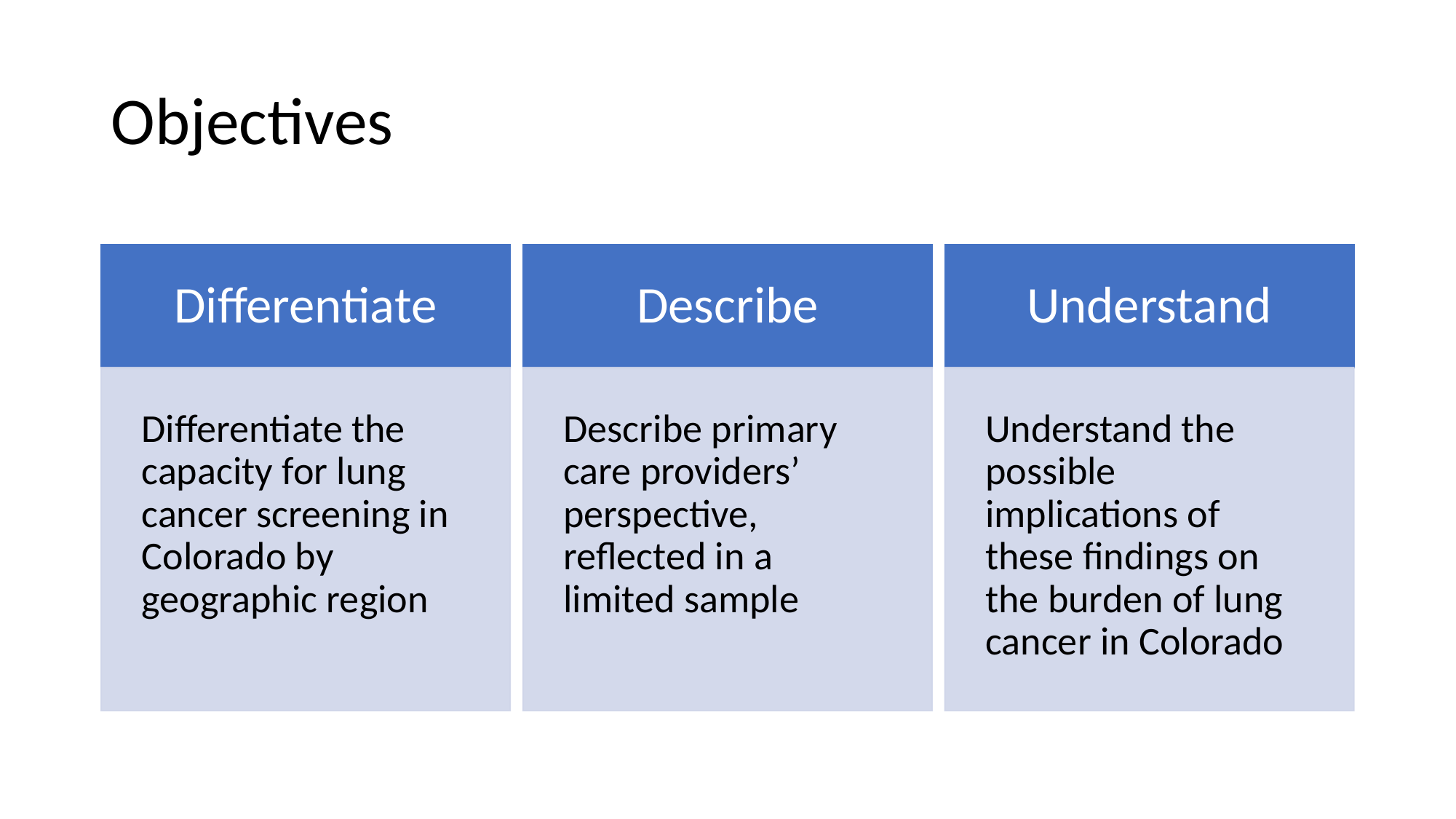

# Objectives
Differentiate
Differentiate the capacity for lung cancer screening in Colorado by geographic region
Describe
Describe primary care providers’ perspective, reflected in a limited sample
Understand
Understand the possible implications of these findings on the burden of lung cancer in Colorado